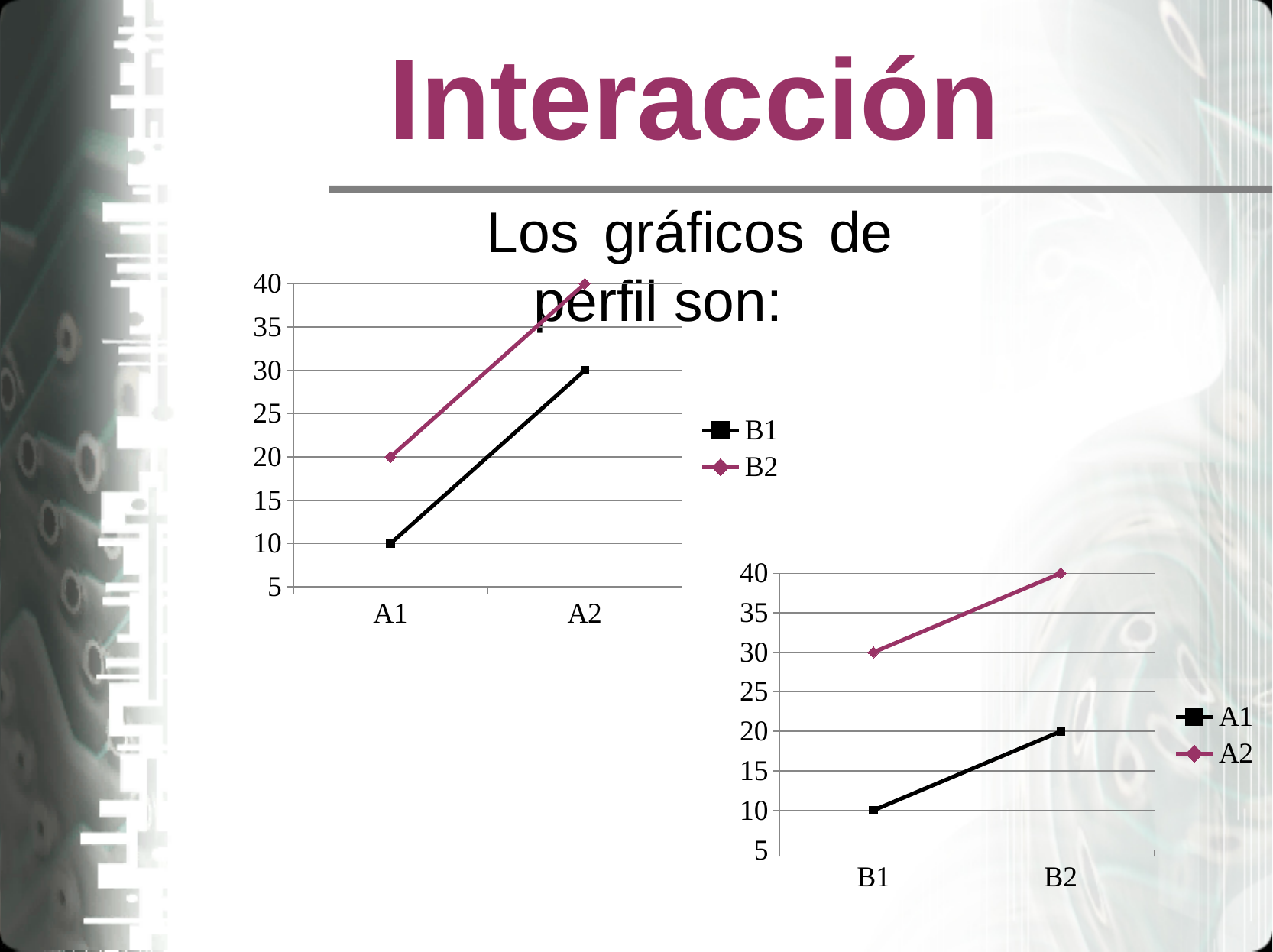

# Interacción

Los gráficos de perfil son:

### Chart

| Category | B1 | B2 |
|---|---|---|
| A1 | 10.0 | 20.0 |
| A2 | 30.0 | 40.0 |

### Chart

| Category | A1 | A2 |
|---|---|---|
| B1 | 10.0 | 30.0 |
| B2 | 20.0 | 40.0 |